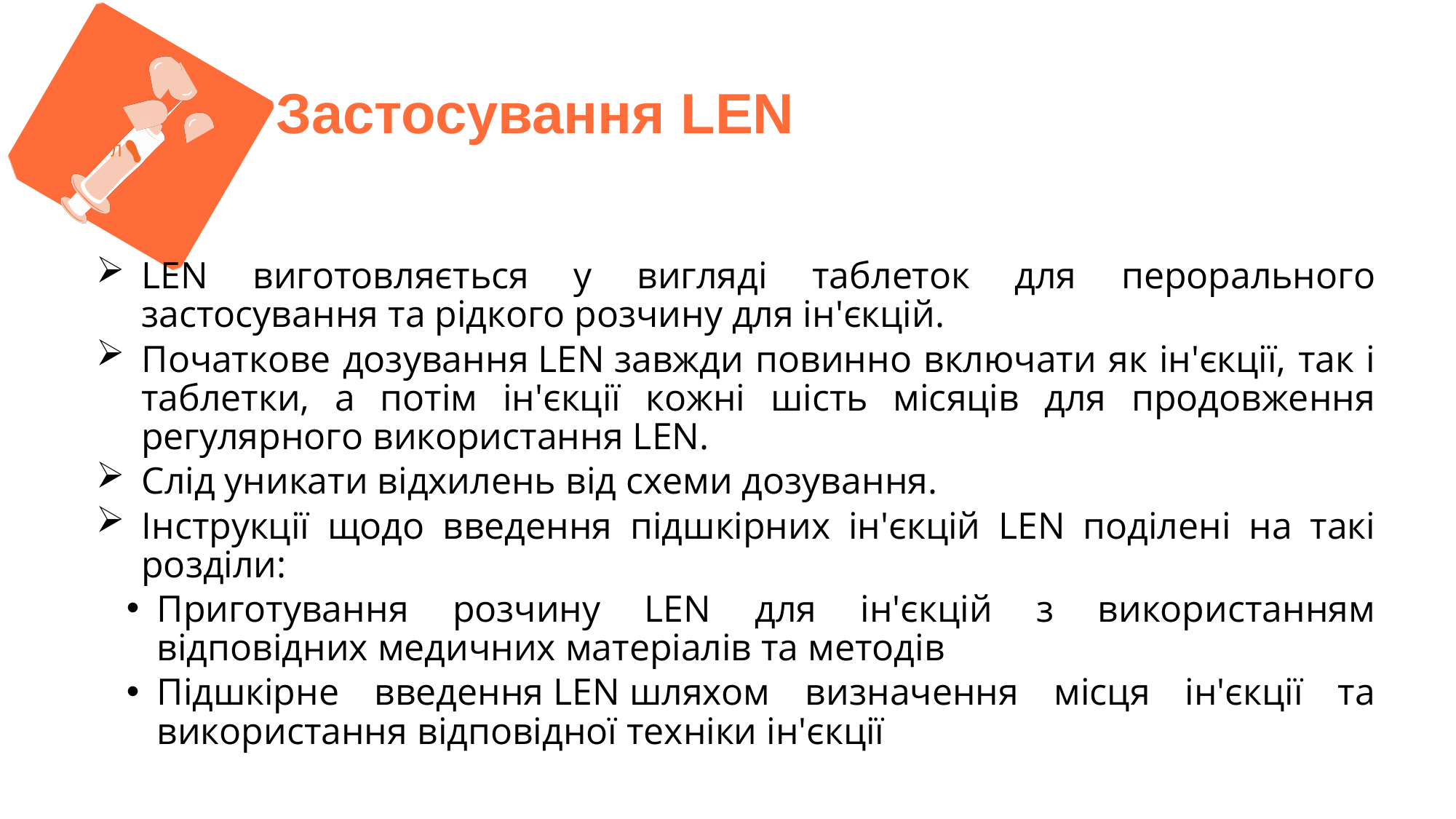

Л
Застосування LEN
LEN виготовляється у вигляді таблеток для перорального застосування та рідкого розчину для ін'єкцій.
Початкове дозування LEN завжди повинно включати як ін'єкції, так і таблетки, а потім ін'єкції кожні шість місяців для продовження регулярного використання LEN.
Слід уникати відхилень від схеми дозування.
Інструкції щодо введення підшкірних ін'єкцій LEN поділені на такі розділи:
Приготування розчину LEN для ін'єкцій з використанням відповідних медичних матеріалів та методів
Підшкірне введення LEN шляхом визначення місця ін'єкції та використання відповідної техніки ін'єкції